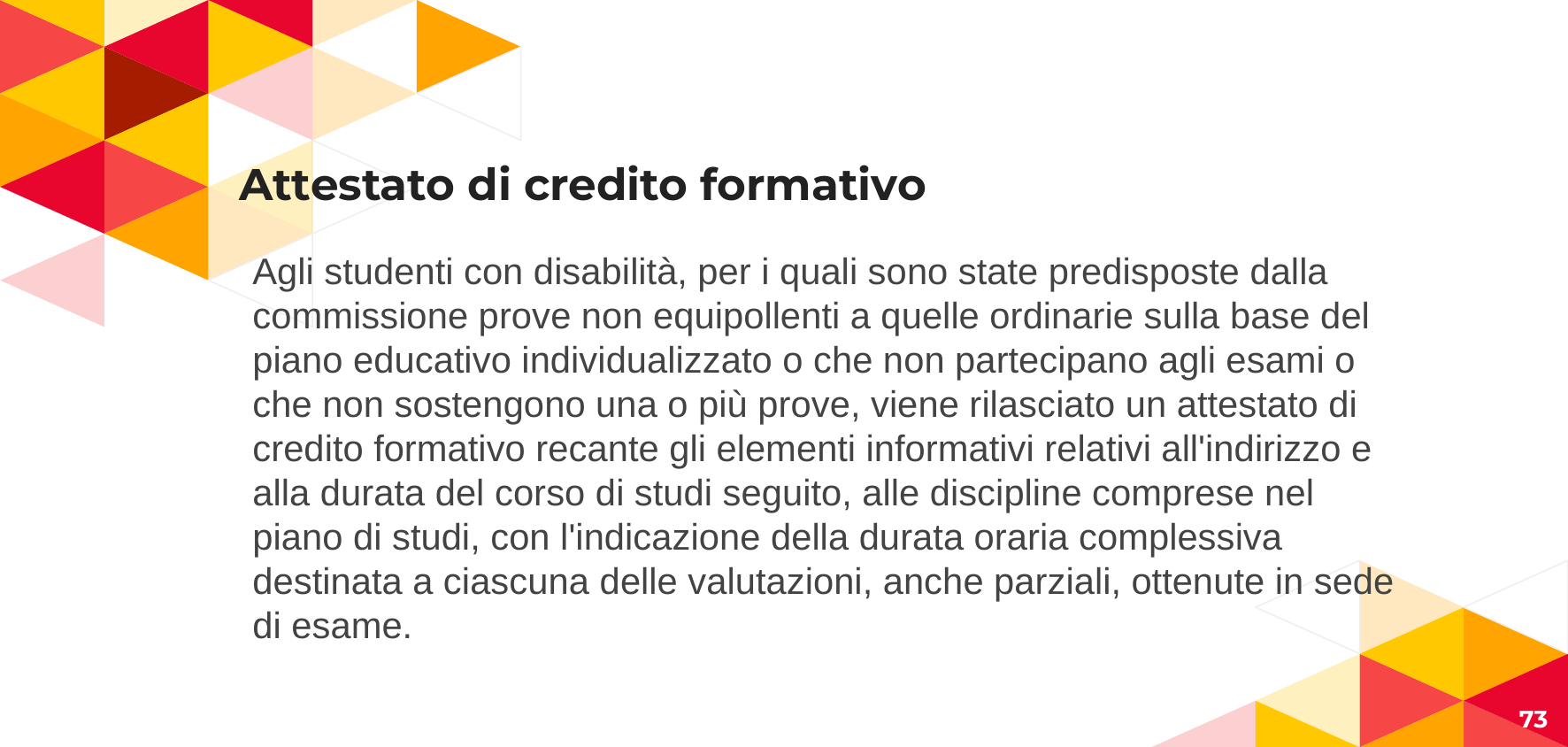

# Attestato di credito formativo
Agli studenti con disabilità, per i quali sono state predisposte dalla commissione prove non equipollenti a quelle ordinarie sulla base del piano educativo individualizzato o che non partecipano agli esami o che non sostengono una o più prove, viene rilasciato un attestato di credito formativo recante gli elementi informativi relativi all'indirizzo e alla durata del corso di studi seguito, alle discipline comprese nel piano di studi, con l'indicazione della durata oraria complessiva destinata a ciascuna delle valutazioni, anche parziali, ottenute in sede di esame.
73